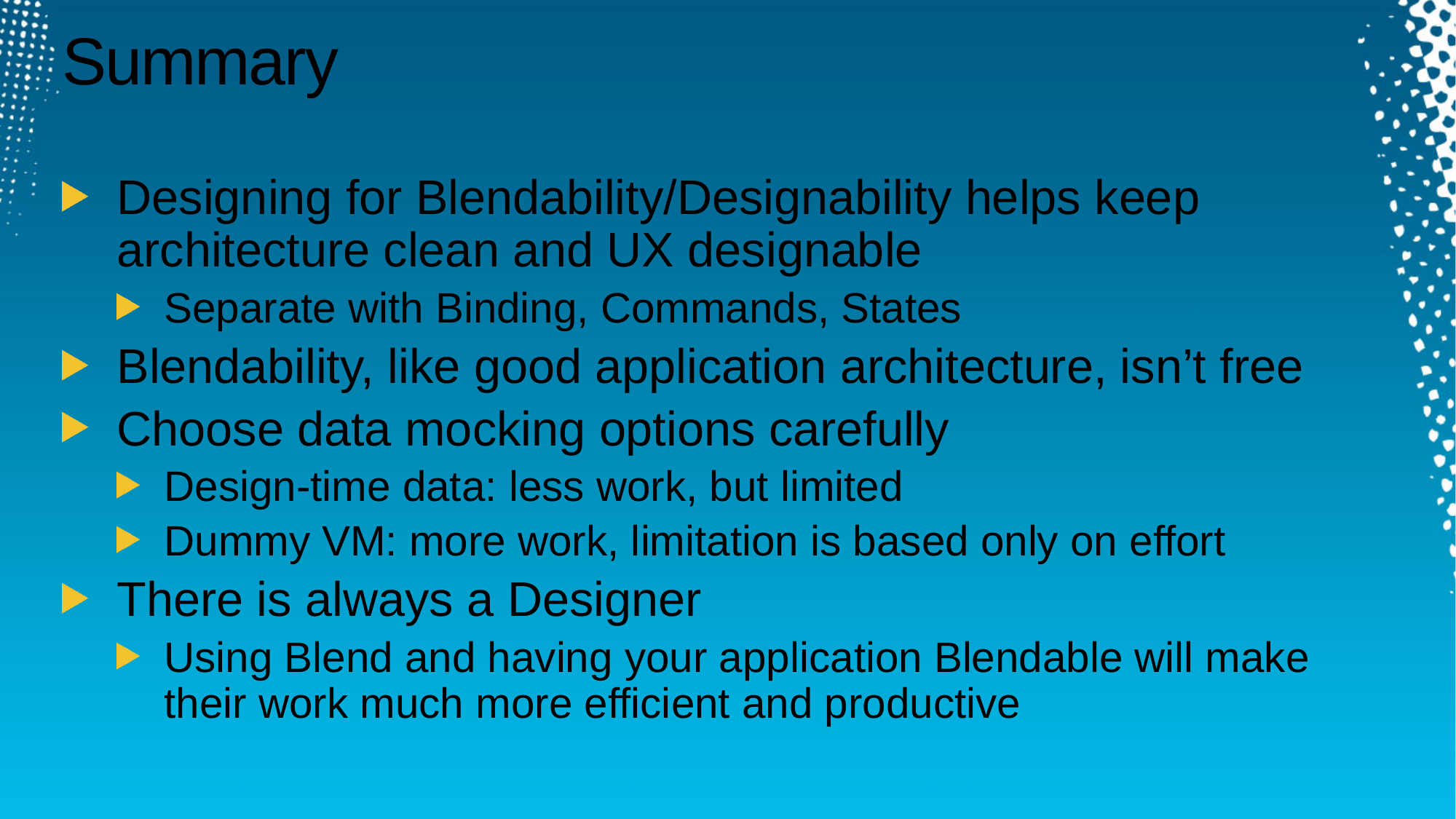

# Summary
Designing for Blendability/Designability helps keep architecture clean and UX designable
Separate with Binding, Commands, States
Blendability, like good application architecture, isn’t free
Choose data mocking options carefully
Design-time data: less work, but limited
Dummy VM: more work, limitation is based only on effort
There is always a Designer
Using Blend and having your application Blendable will make their work much more efficient and productive